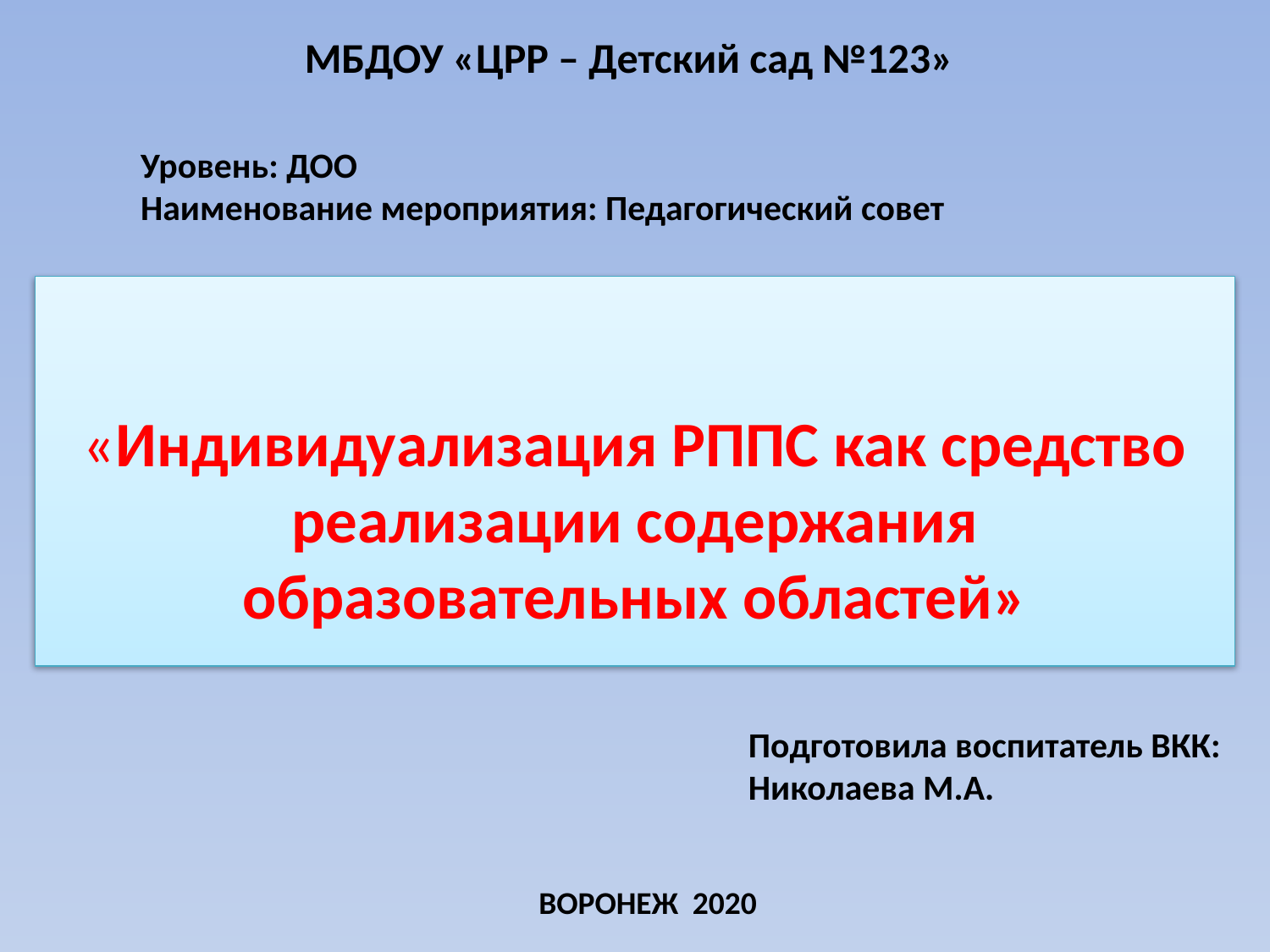

МБДОУ «ЦРР – Детский сад №123»
Уровень: ДОО
Наименование мероприятия: Педагогический совет
# «Индивидуализация РППС как средство реализации содержания образовательных областей»
Подготовила воспитатель ВКК:
Николаева М.А.
ВОРОНЕЖ  2020